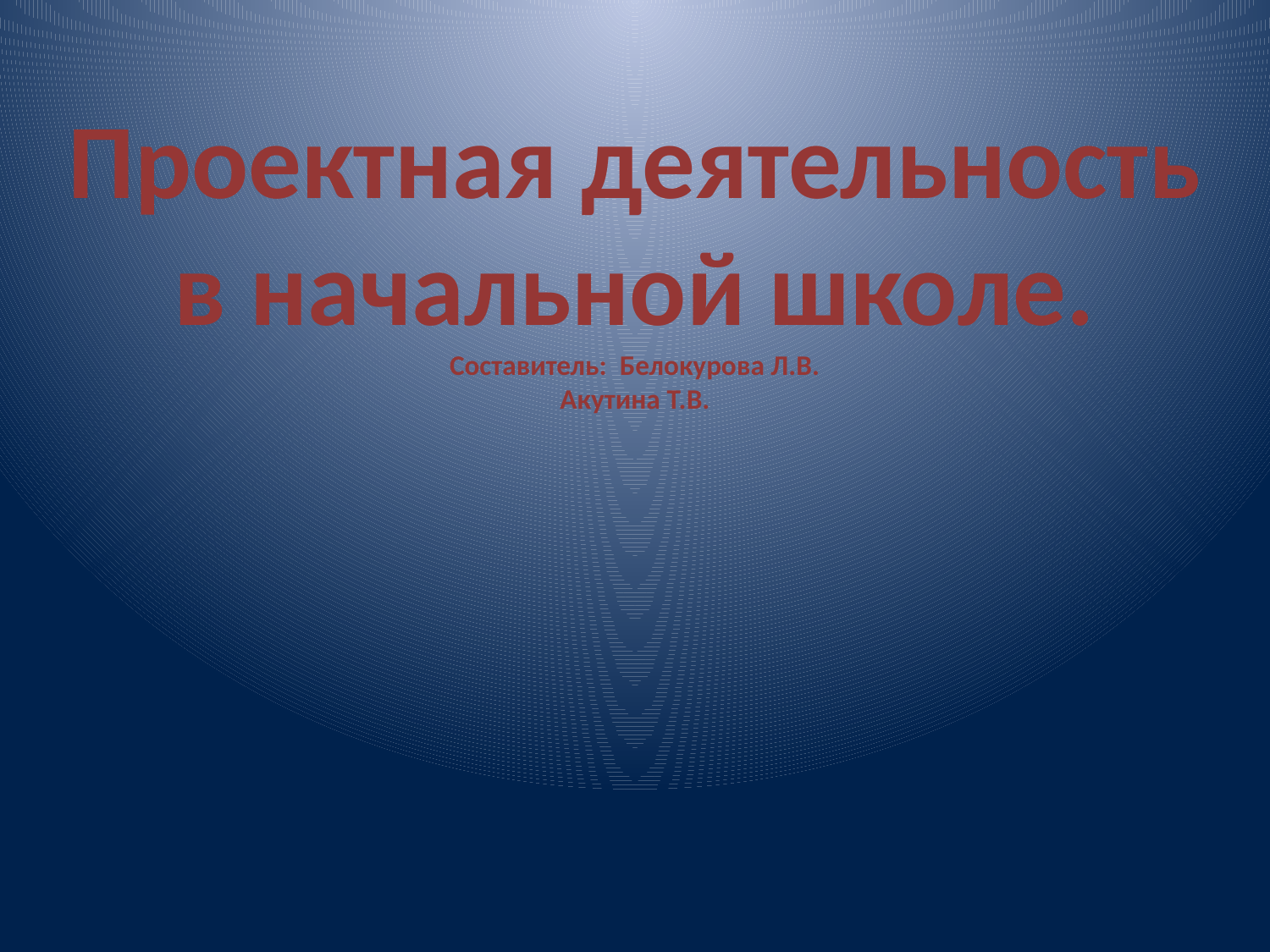

# Проектная деятельность в начальной школе. Составитель:  Белокурова Л.В. Акутина Т.В.